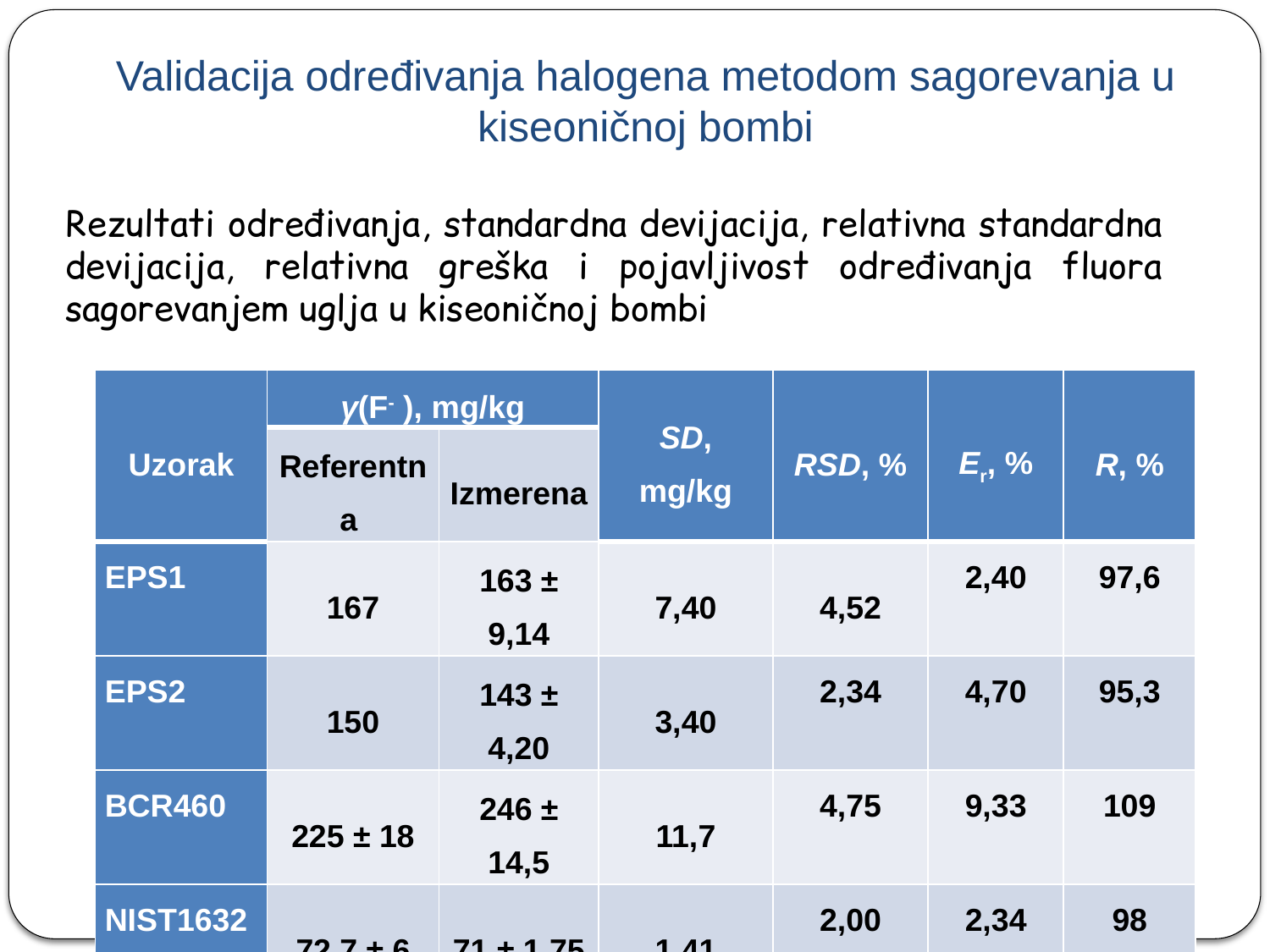

Validacija određivanja halogena metodom sagorevanja u kiseoničnoj bombi
Rezultati određivanja, standardna devijacija, relativna standardna devijacija, relativna greška i pojavljivost određivanja fluora sagorevanjem uglja u kiseoničnoj bombi
| Uzorak | γ(F- ), mg/kg |  | SD, mg/kg | RSD, % | Er, % | R, % |
| --- | --- | --- | --- | --- | --- | --- |
|  | Referentna | Izmerena |  |  |  |  |
| EPS1 | 167 | 163 ± 9,14 | 7,40 | 4,52 | 2,40 | 97,6 |
| EPS2 | 150 | 143 ± 4,20 | 3,40 | 2,34 | 4,70 | 95,3 |
| BCR460 | 225 ± 18 | 246 ± 14,5 | 11,7 | 4,75 | 9,33 | 109 |
| NIST1632c | 72,7 ± 6 | 71 ± 1,75 | 1,41 | 2,00 | 2,34 | 98 |